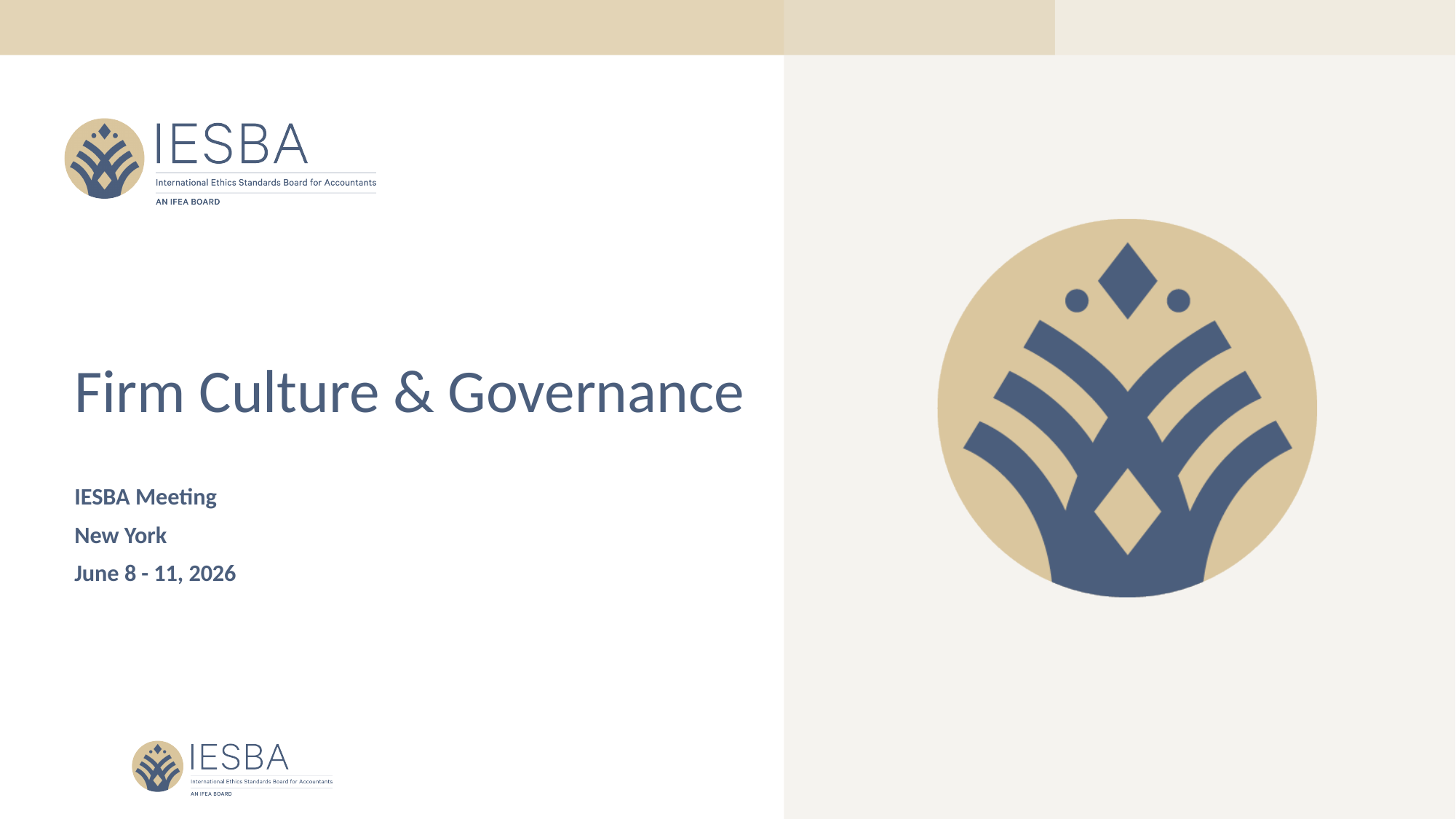

# Firm Culture & Governance
IESBA Meeting
New York
June 8 - 11, 2026